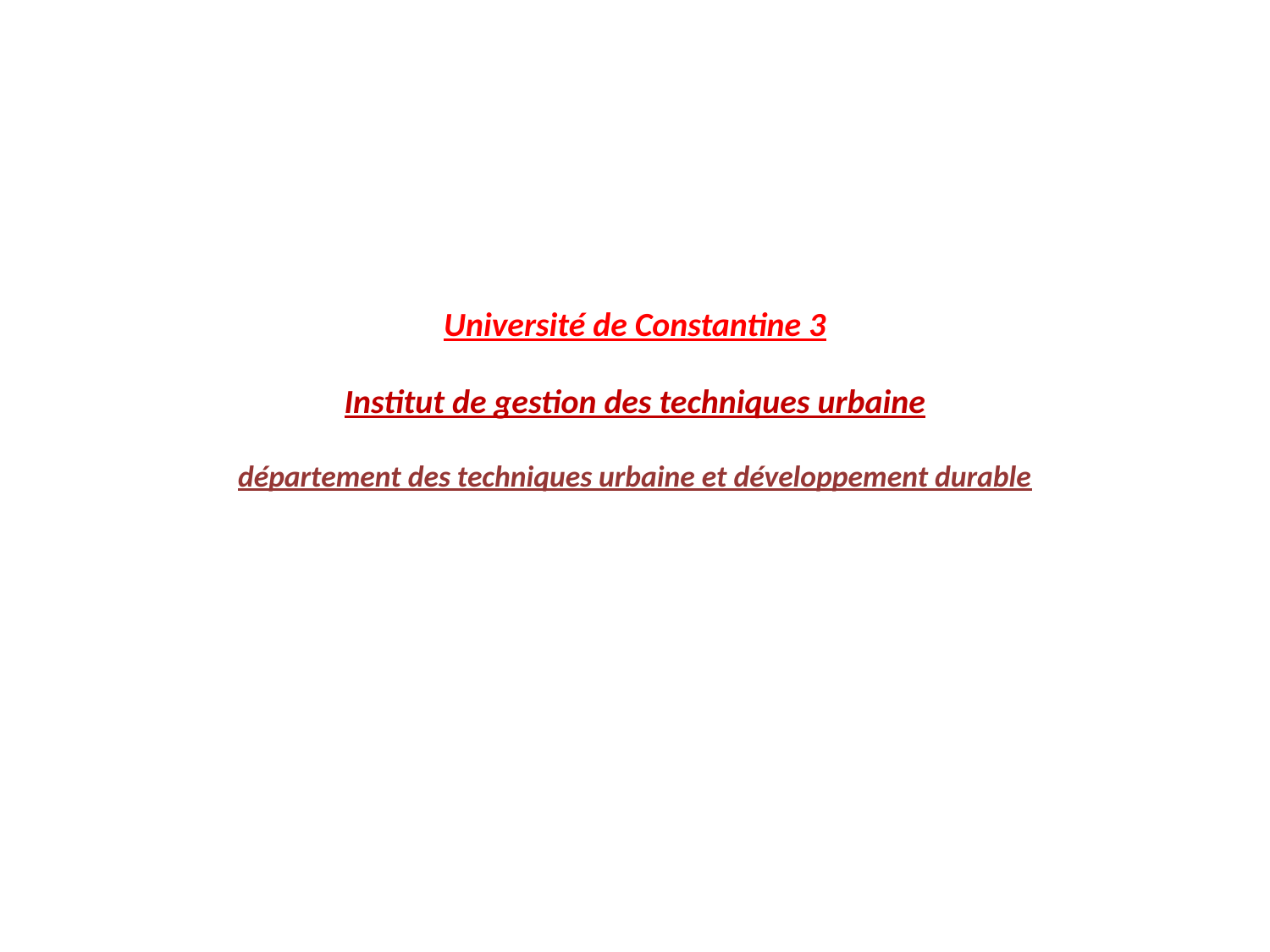

# Université de Constantine 3 Institut de gestion des techniques urbaine département des techniques urbaine et développement durable